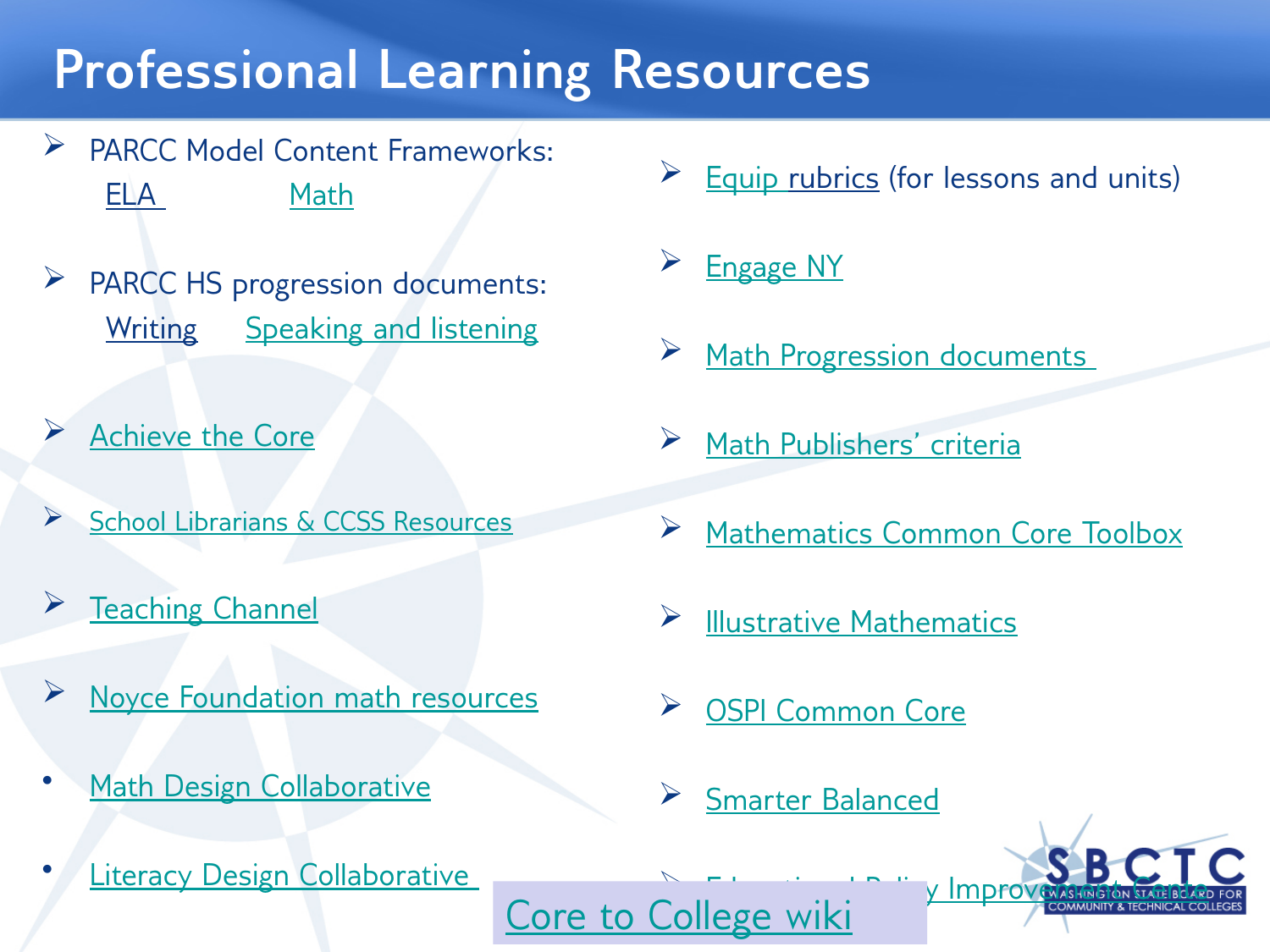

# Professional Learning Resources
PARCC Model Content Frameworks:
ELA              Math

PARCC HS progression documents:
Writing     Speaking and listening

Achieve the Core

School Librarians & CCSS Resources

Teaching Channel

Noyce Foundation math resources

Math Design Collaborative

Literacy Design Collaborative

Equip rubrics (for lessons and units)

Engage NY

Math Progression documents

Math Publishers’ criteria

Mathematics Common Core Toolbox

Illustrative Mathematics

OSPI Common Core

Smarter Balanced

Educational Policy Improvement Center

Core to College wiki